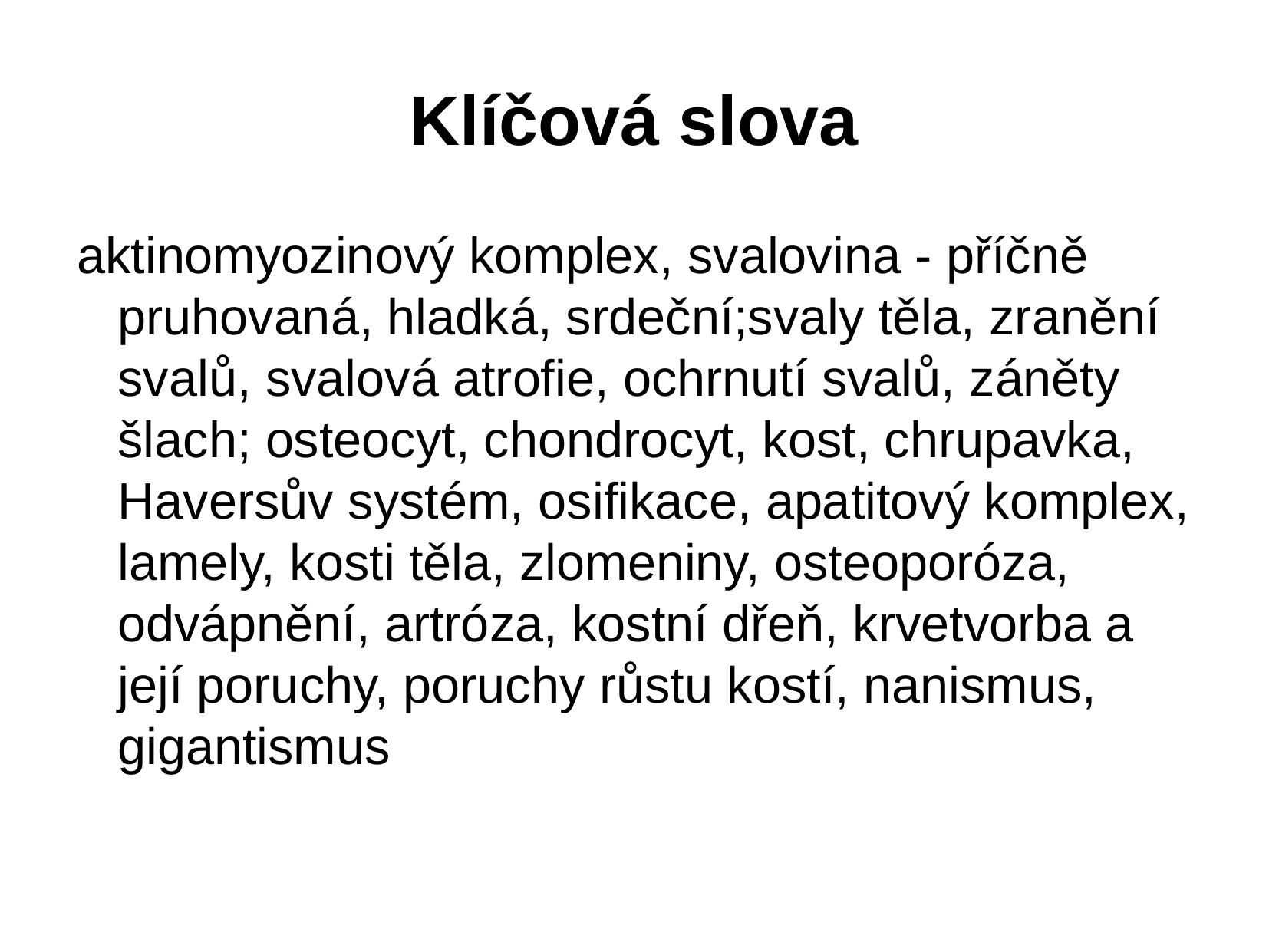

# Klíčová slova
aktinomyozinový komplex, svalovina - příčně pruhovaná, hladká, srdeční;svaly těla, zranění svalů, svalová atrofie, ochrnutí svalů, záněty šlach; osteocyt, chondrocyt, kost, chrupavka, Haversův systém, osifikace, apatitový komplex, lamely, kosti těla, zlomeniny, osteoporóza, odvápnění, artróza, kostní dřeň, krvetvorba a její poruchy, poruchy růstu kostí, nanismus, gigantismus